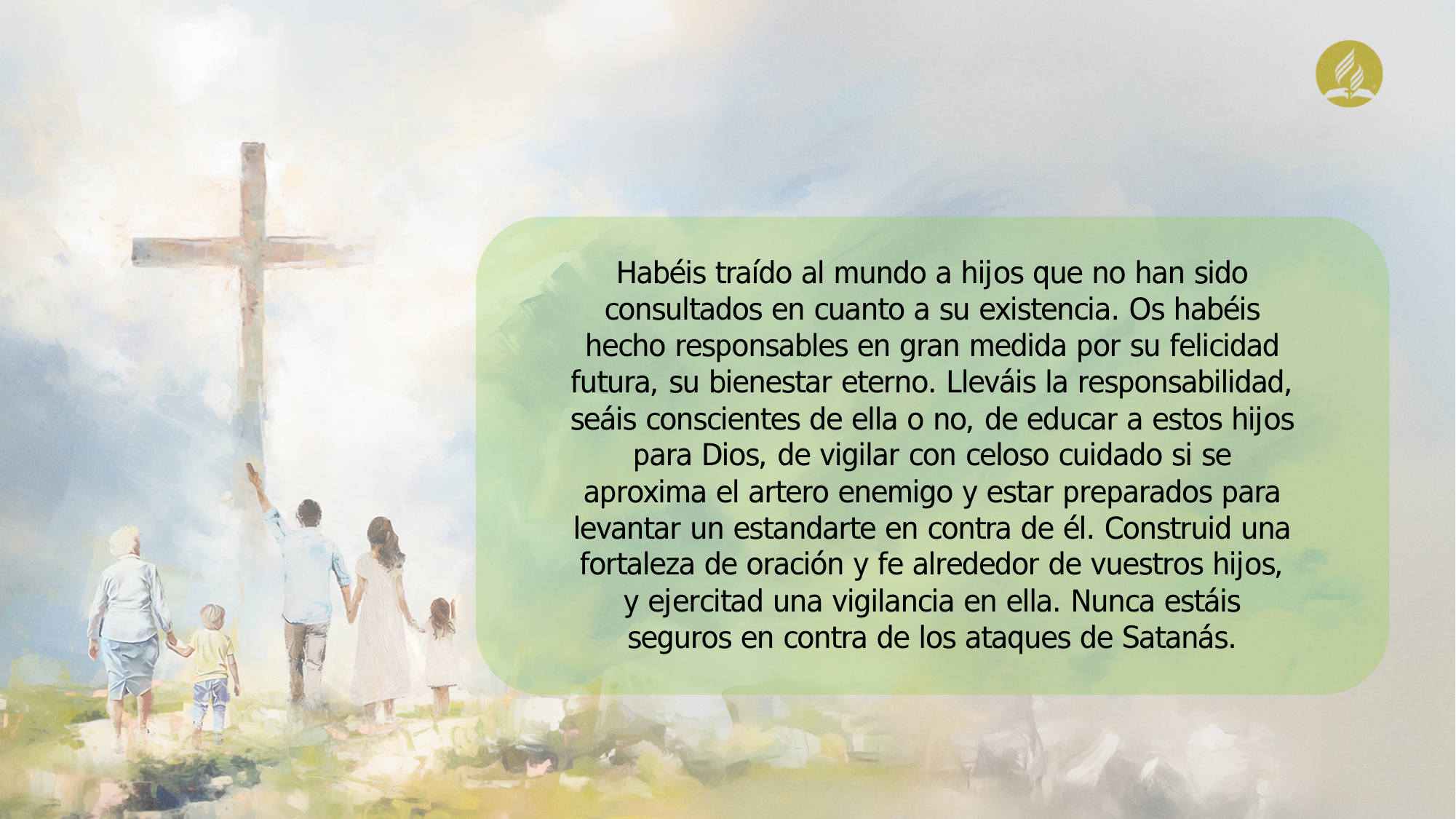

Habéis traído al mundo a hijos que no han sido consultados en cuanto a su existencia. Os habéis hecho responsables en gran medida por su felicidad futura, su bienestar eterno. Lleváis la responsabilidad, seáis conscientes de ella o no, de educar a estos hijos para Dios, de vigilar con celoso cuidado si se aproxima el artero enemigo y estar preparados para levantar un estandarte en contra de él. Construid una fortaleza de oración y fe alrededor de vuestros hijos, y ejercitad una vigilancia en ella. Nunca estáis seguros en contra de los ataques de Satanás.